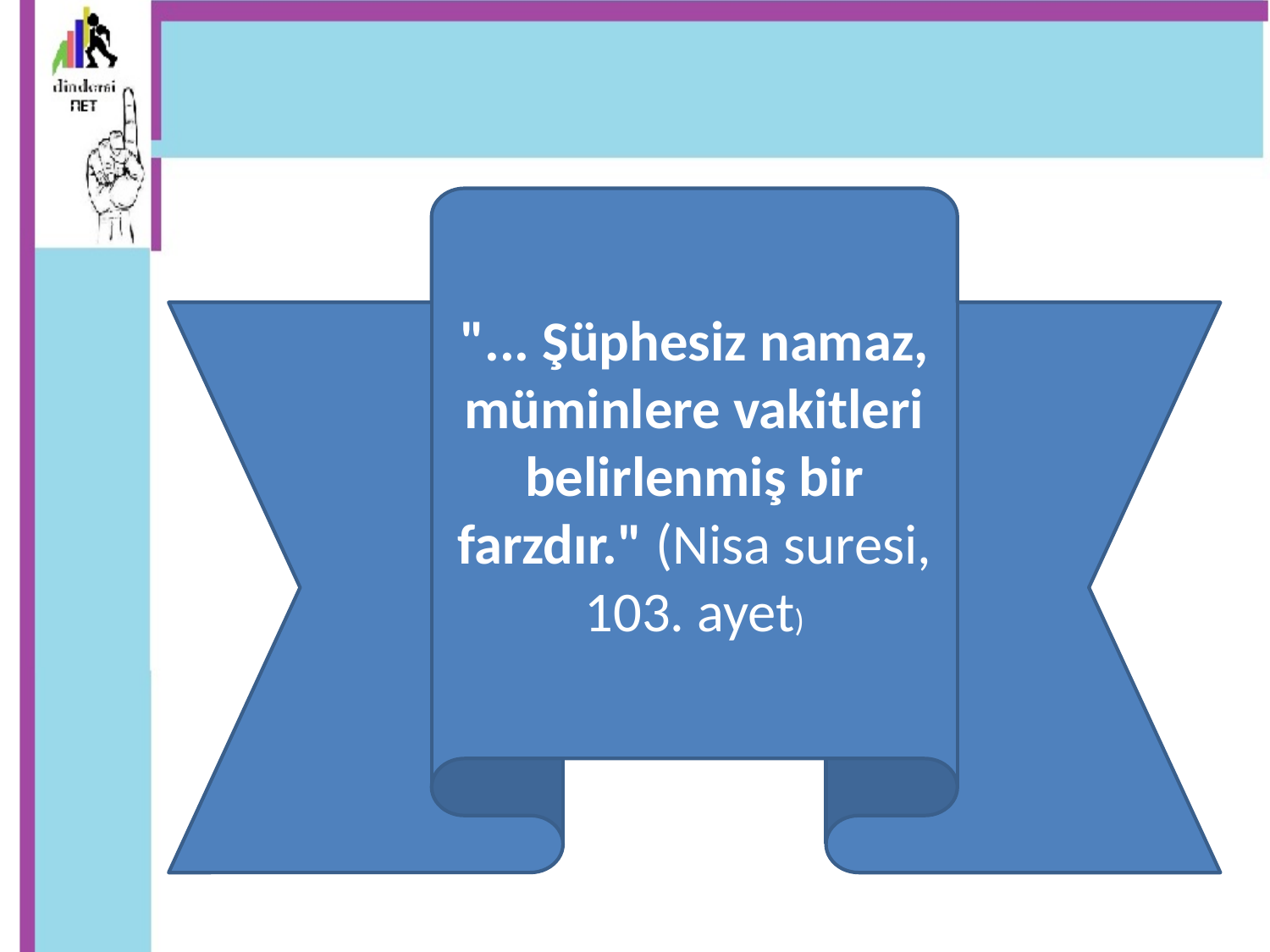

"... Şüphesiz namaz, müminlere vakitleri belirlenmiş bir farzdır." (Nisa suresi, 103. ayet)
.